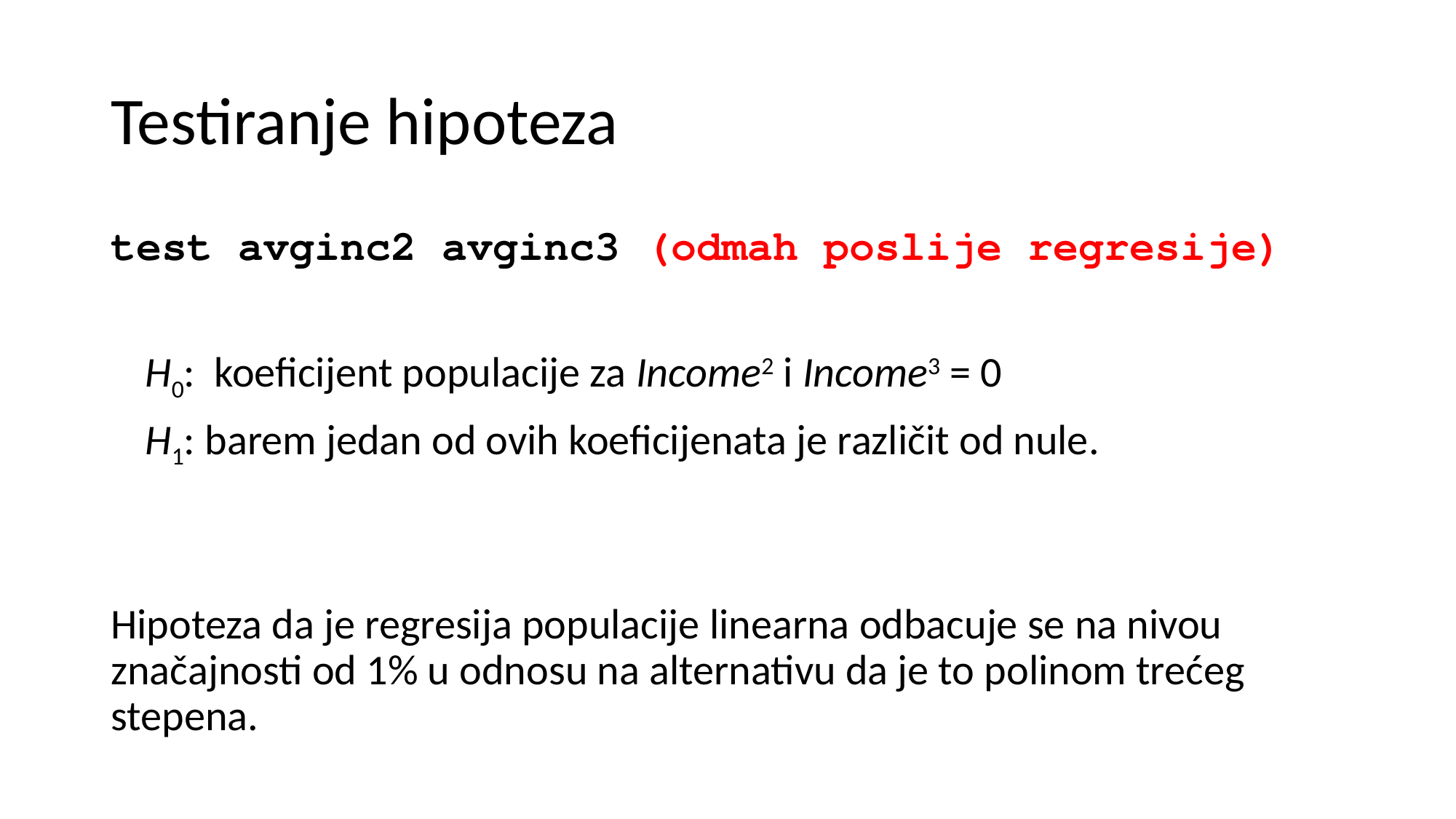

# Testiranje hipoteza
test avginc2 avginc3 (odmah poslije regresije)

H0:  koeficijent populacije za Income2 i Income3 = 0
H1: barem jedan od ovih koeficijenata je različit od nule.

Hipoteza da je regresija populacije linearna odbacuje se na nivou značajnosti od 1% u odnosu na alternativu da je to polinom trećeg stepena.